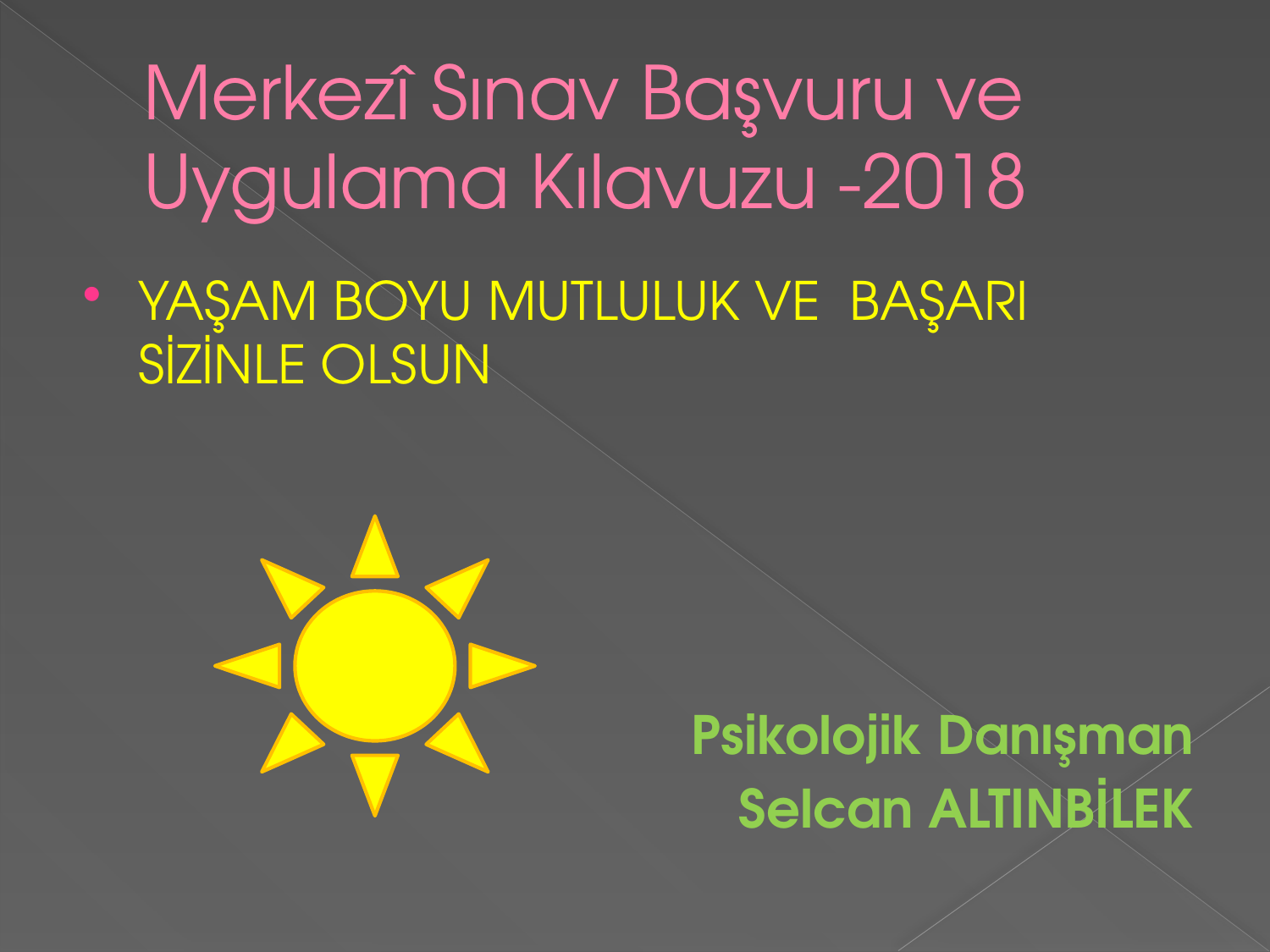

# Merkezî Sınav Başvuru ve Uygulama Kılavuzu -2018
YAŞAM BOYU MUTLULUK VE  BAŞARI SİZİNLE OLSUN

Psikolojik Danışman
Selcan ALTINBİLEK